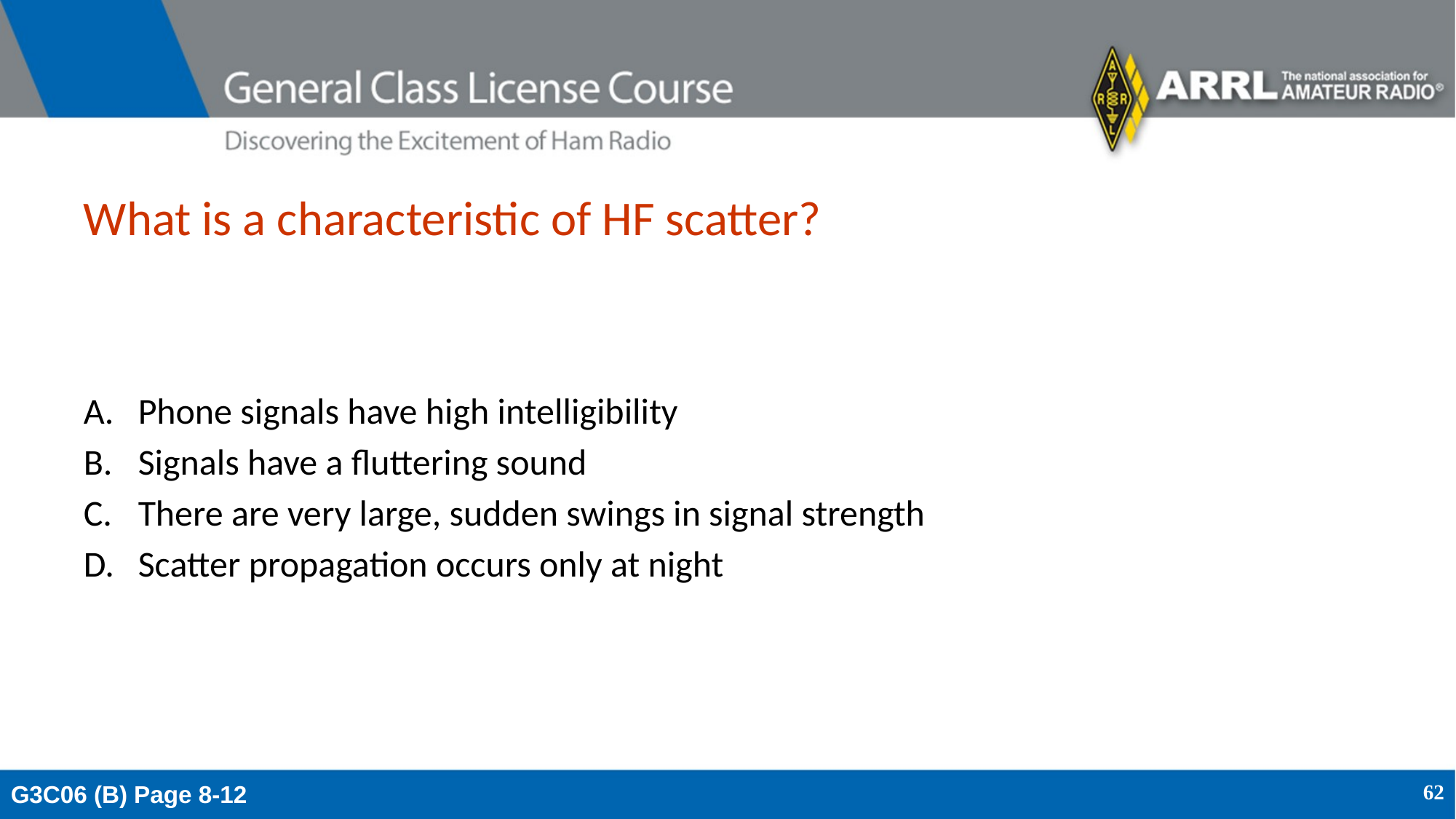

# What is a characteristic of HF scatter?
Phone signals have high intelligibility
Signals have a fluttering sound
There are very large, sudden swings in signal strength
Scatter propagation occurs only at night
G3C06 (B) Page 8-12
62